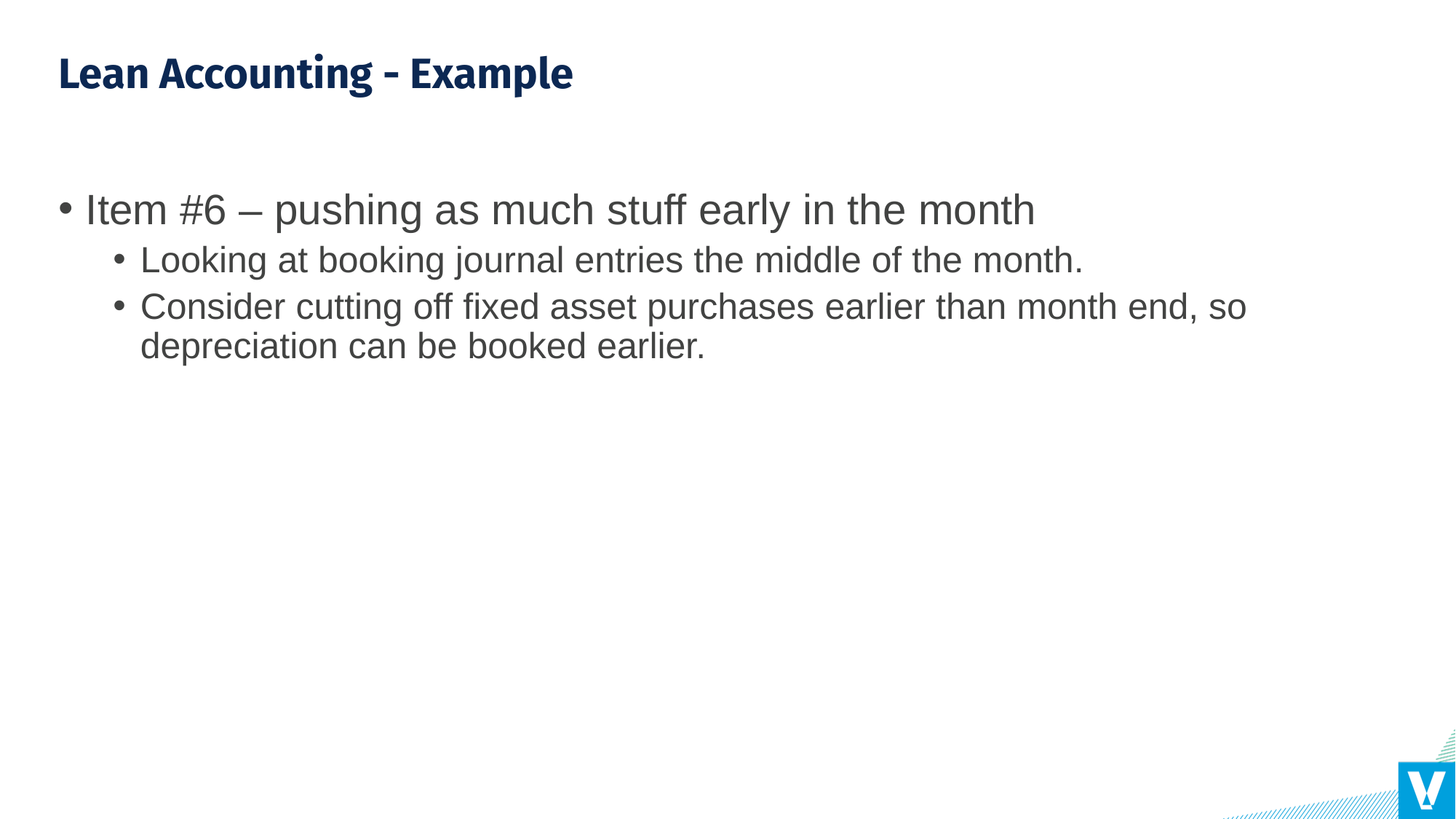

Lean Accounting - Example

Item #6 – pushing as much stuff early in the month
Looking at booking journal entries the middle of the month.
Consider cutting off fixed asset purchases earlier than month end, so depreciation can be booked earlier.